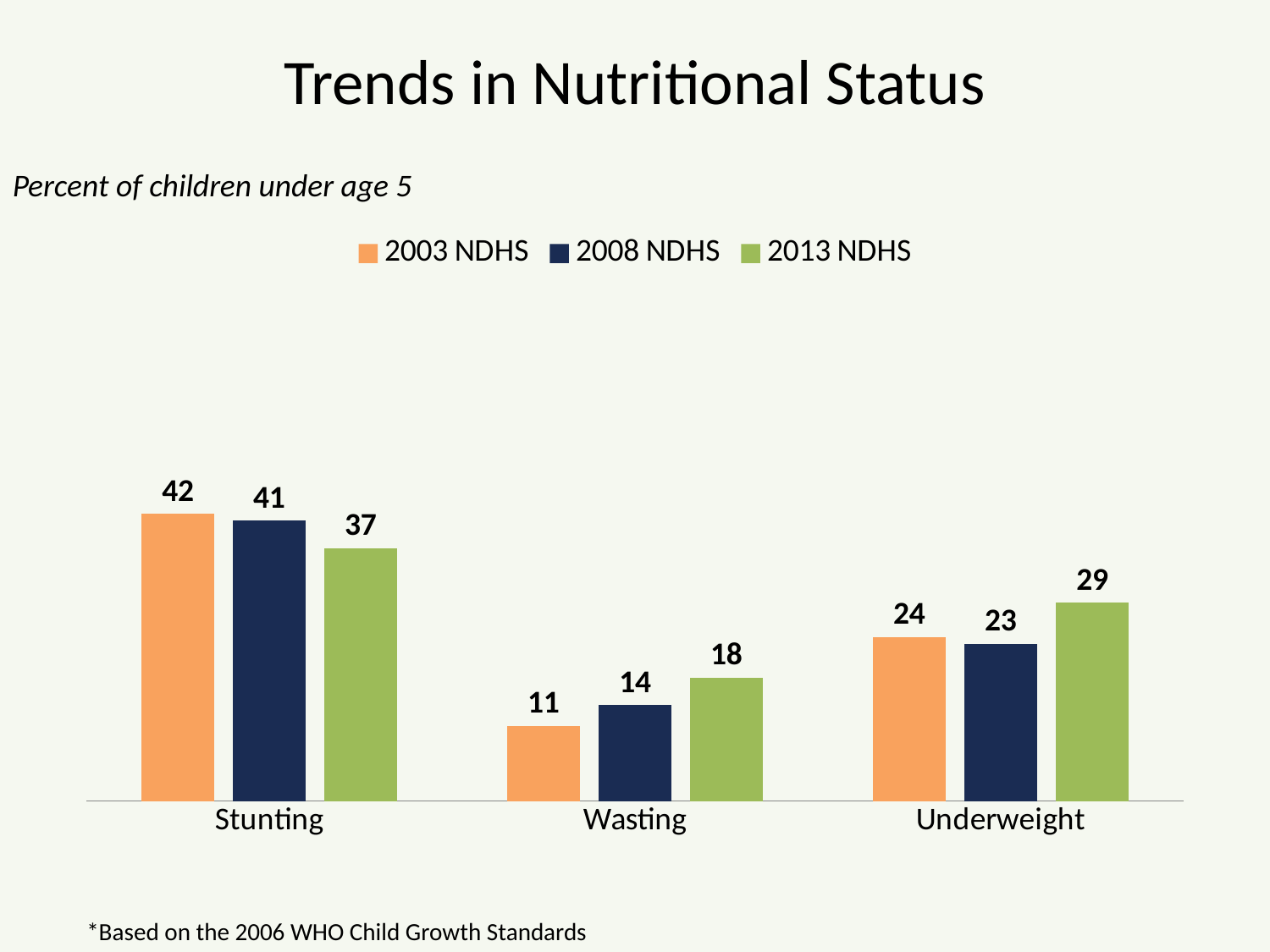

# Trends in Nutritional Status
Percent of children under age 5

### Chart

| Category | 2003 NDHS | 2008 NDHS | 2013 NDHS |
|---|---|---|---|
| Stunting | 42.0 | 41.0 | 37.0 |
| Wasting | 11.0 | 14.0 | 18.0 |
| Underweight | 24.0 | 23.0 | 29.0 |
*Based on the 2006 WHO Child Growth Standards